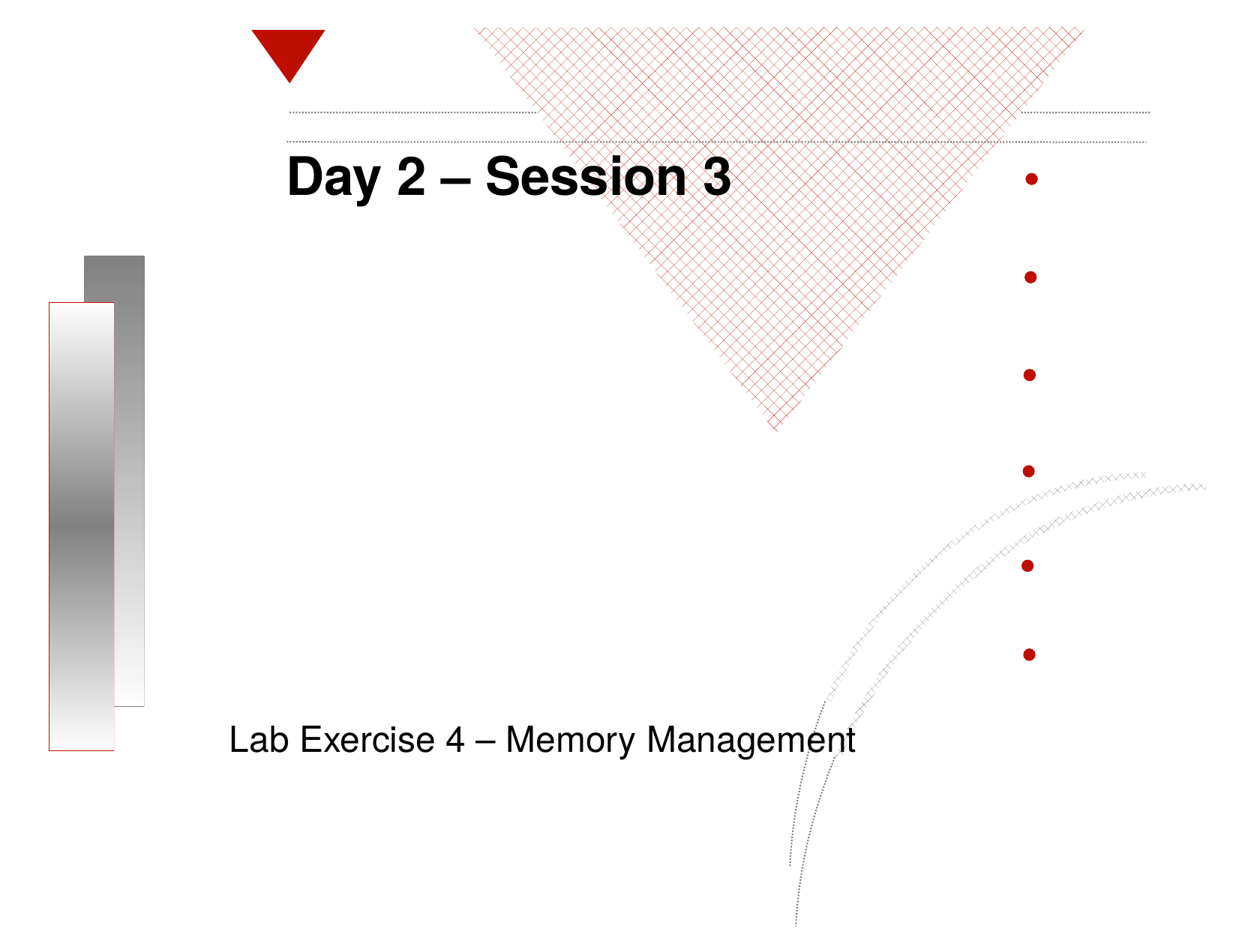

Day 2 – Session 3

Lab Exercise 4 – Memory Management